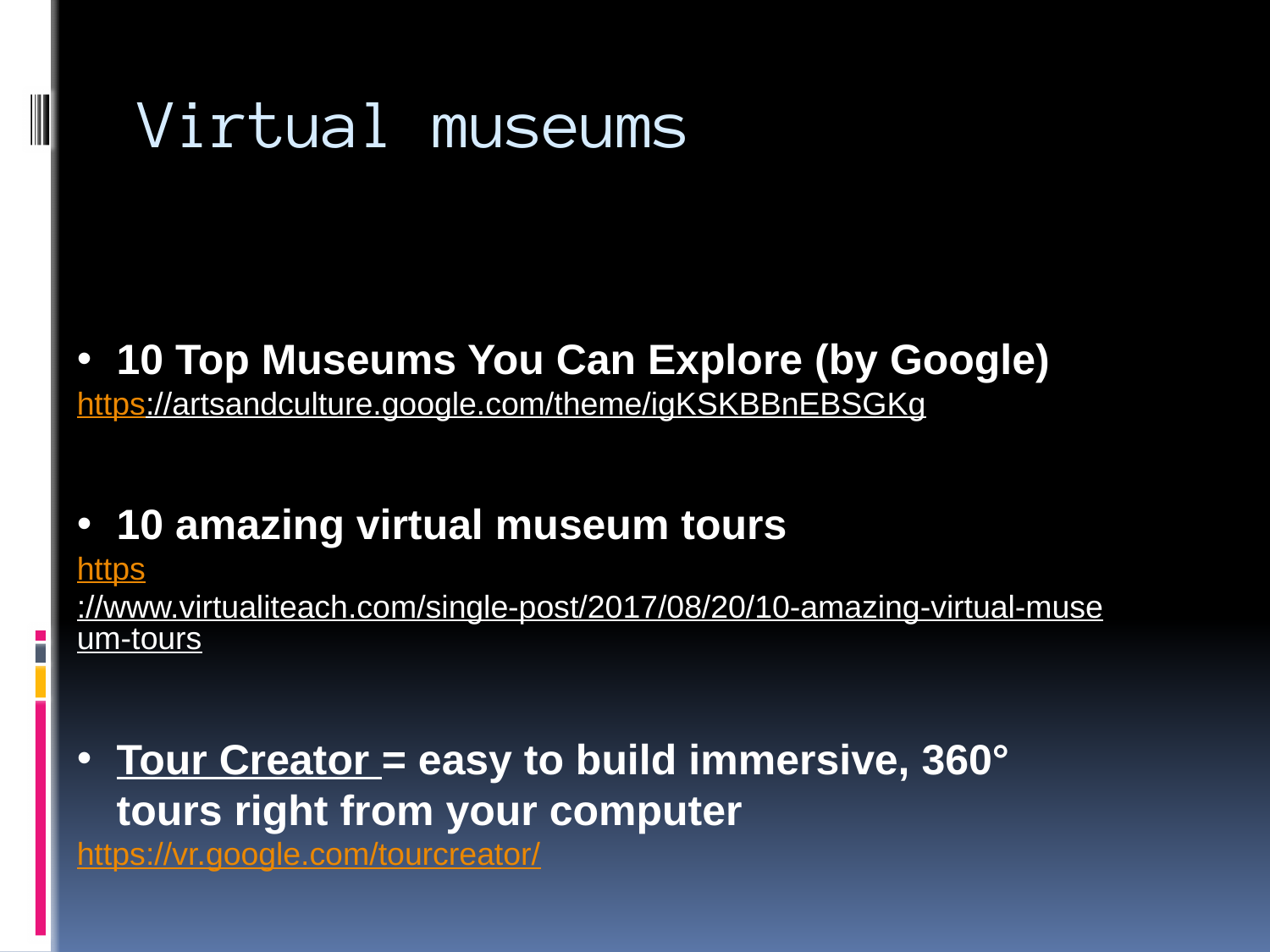

# Virtual museums

10 Top Museums You Can Explore (by Google)
https://artsandculture.google.com/theme/igKSKBBnEBSGKg

10 amazing virtual museum tours
https://www.virtualiteach.com/single-post/2017/08/20/10-amazing-virtual-museum-tours

Tour Creator = easy to build immersive, 360° tours right from your computer
https://vr.google.com/tourcreator/